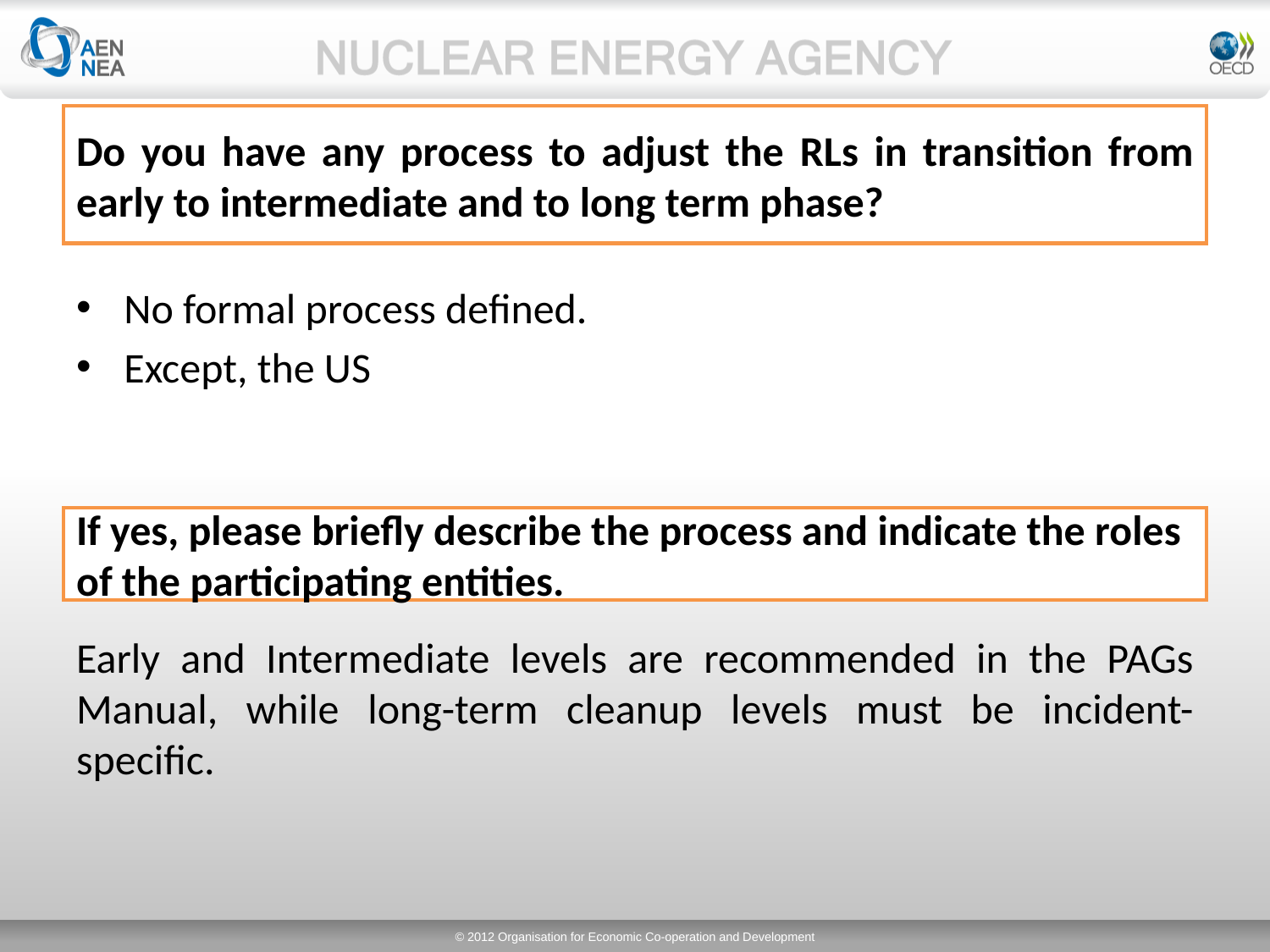

# Do you have any process to adjust the RLs in transition from early to intermediate and to long term phase?
No formal process defined.
Except, the US

If yes, please briefly describe the process and indicate the roles of the participating entities.
Early and Intermediate levels are recommended in the PAGs Manual, while long-term cleanup levels must be incident-specific.